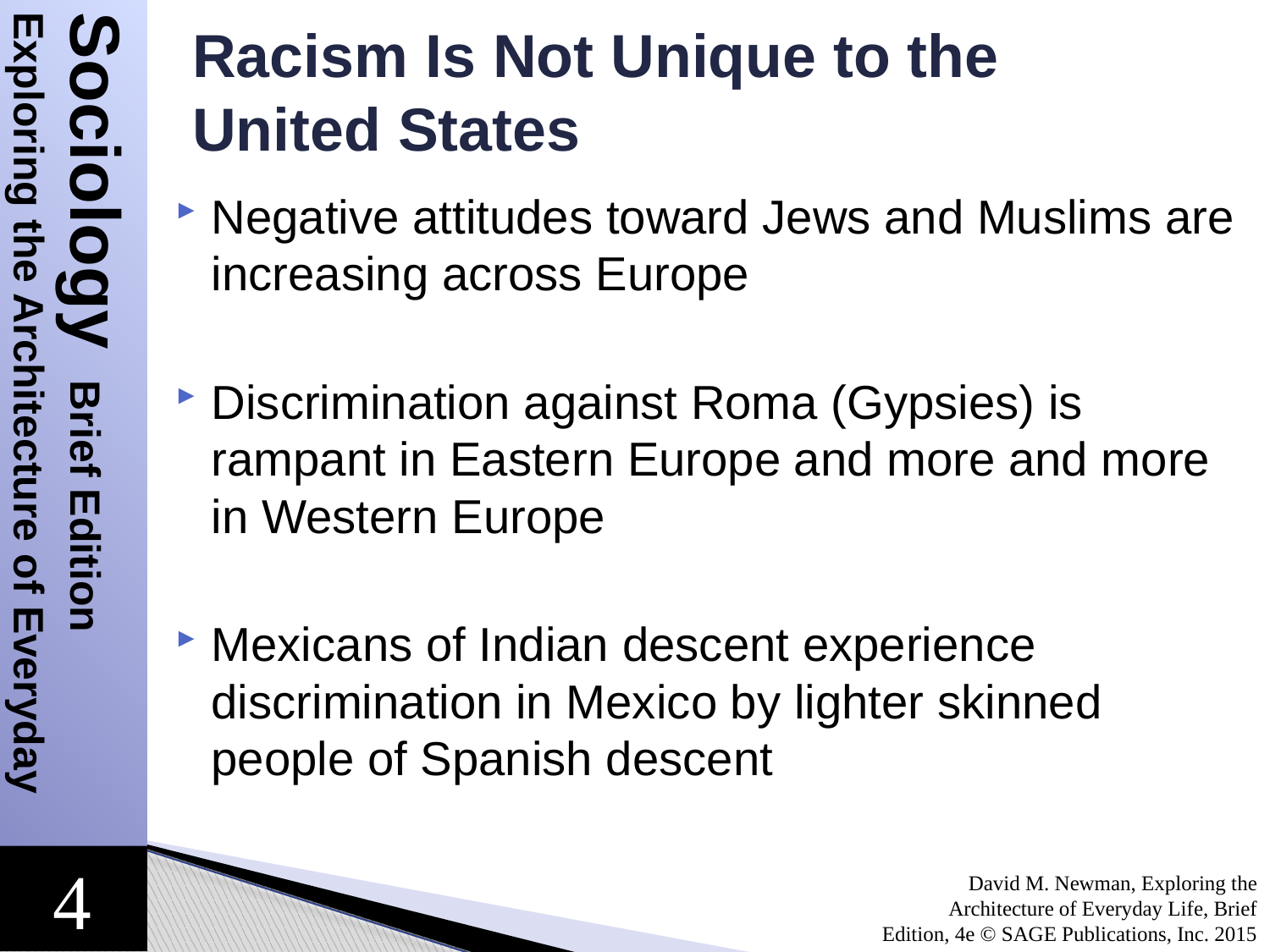

# Racism Is Not Unique to the United States
Negative attitudes toward Jews and Muslims are increasing across Europe

Discrimination against Roma (Gypsies) is rampant in Eastern Europe and more and more in Western Europe

Mexicans of Indian descent experience discrimination in Mexico by lighter skinned people of Spanish descent

David M. Newman, Exploring the Architecture of Everyday Life, Brief Edition, 4e © SAGE Publications, Inc. 2015